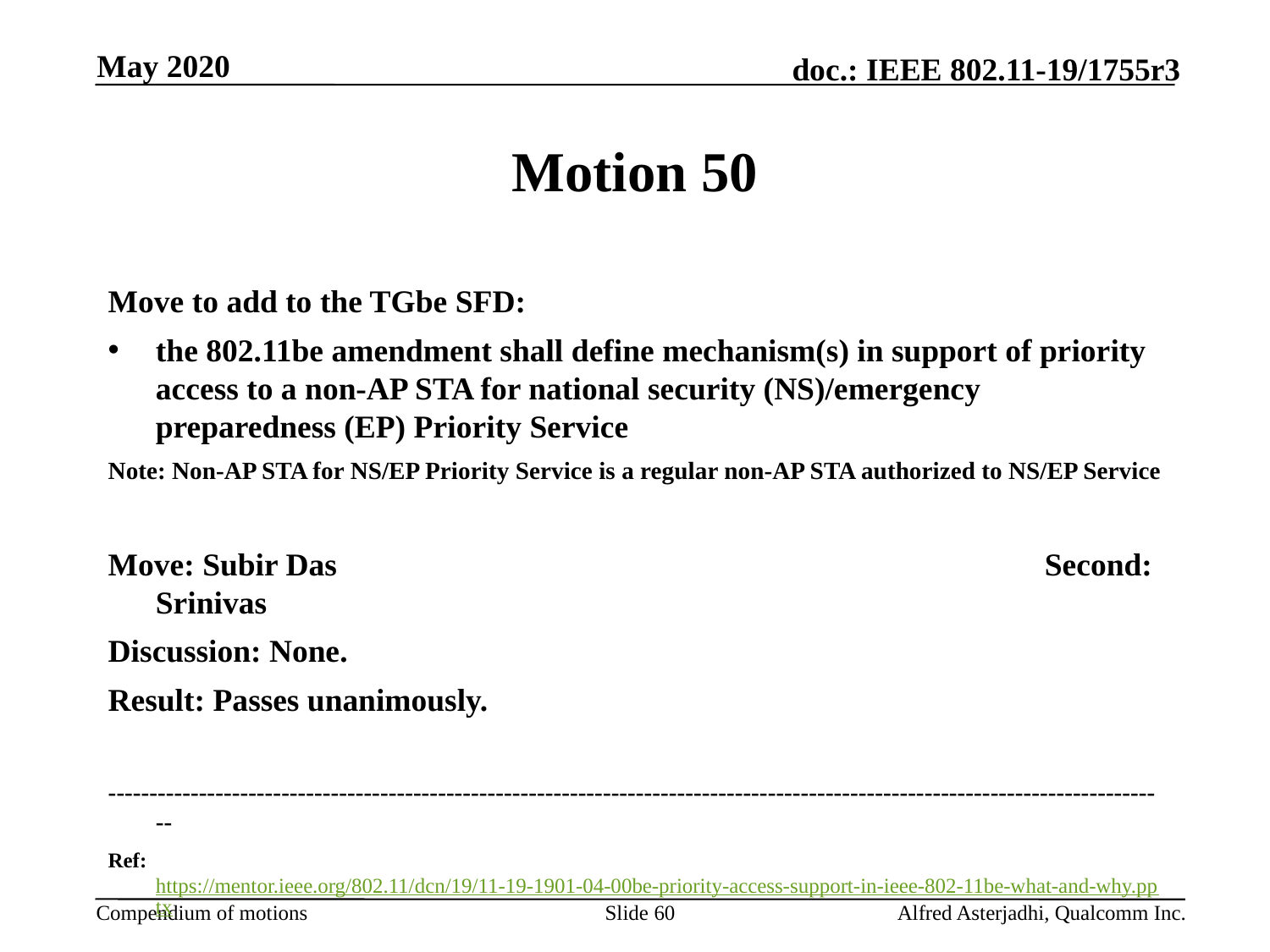

May 2020
# Motion 50
Move to add to the TGbe SFD:
the 802.11be amendment shall define mechanism(s) in support of priority access to a non-AP STA for national security (NS)/emergency preparedness (EP) Priority Service
Note: Non-AP STA for NS/EP Priority Service is a regular non-AP STA authorized to NS/EP Service

Move: Subir Das						Second: Srinivas
Discussion: None.
Result: Passes unanimously.

---------------------------------------------------------------------------------------------------------------------------------
Ref: https://mentor.ieee.org/802.11/dcn/19/11-19-1901-04-00be-priority-access-support-in-ieee-802-11be-what-and-why.pptx

Slide 60
Alfred Asterjadhi, Qualcomm Inc.